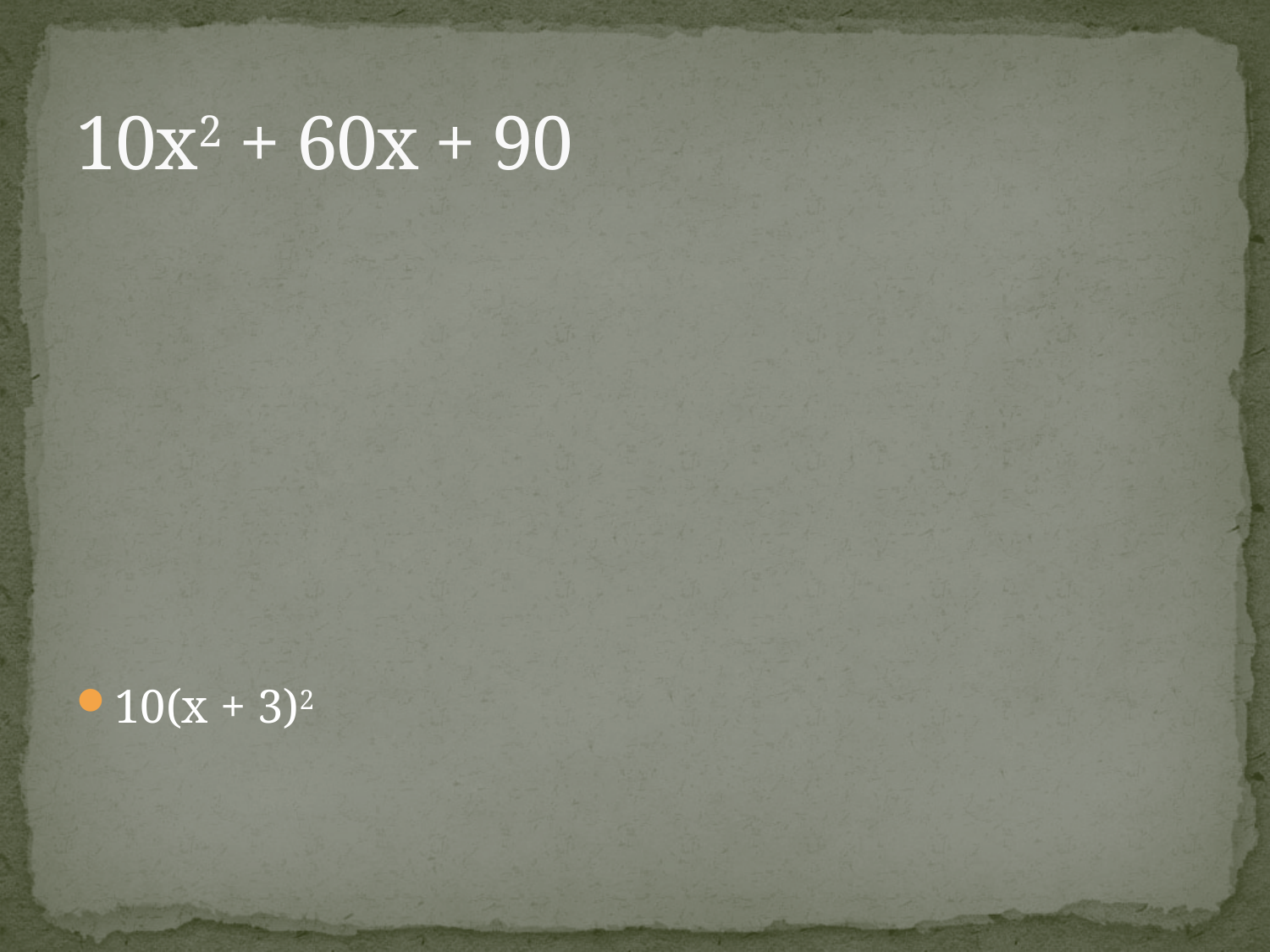

# 10x2 + 60x + 90

10(x + 3)2